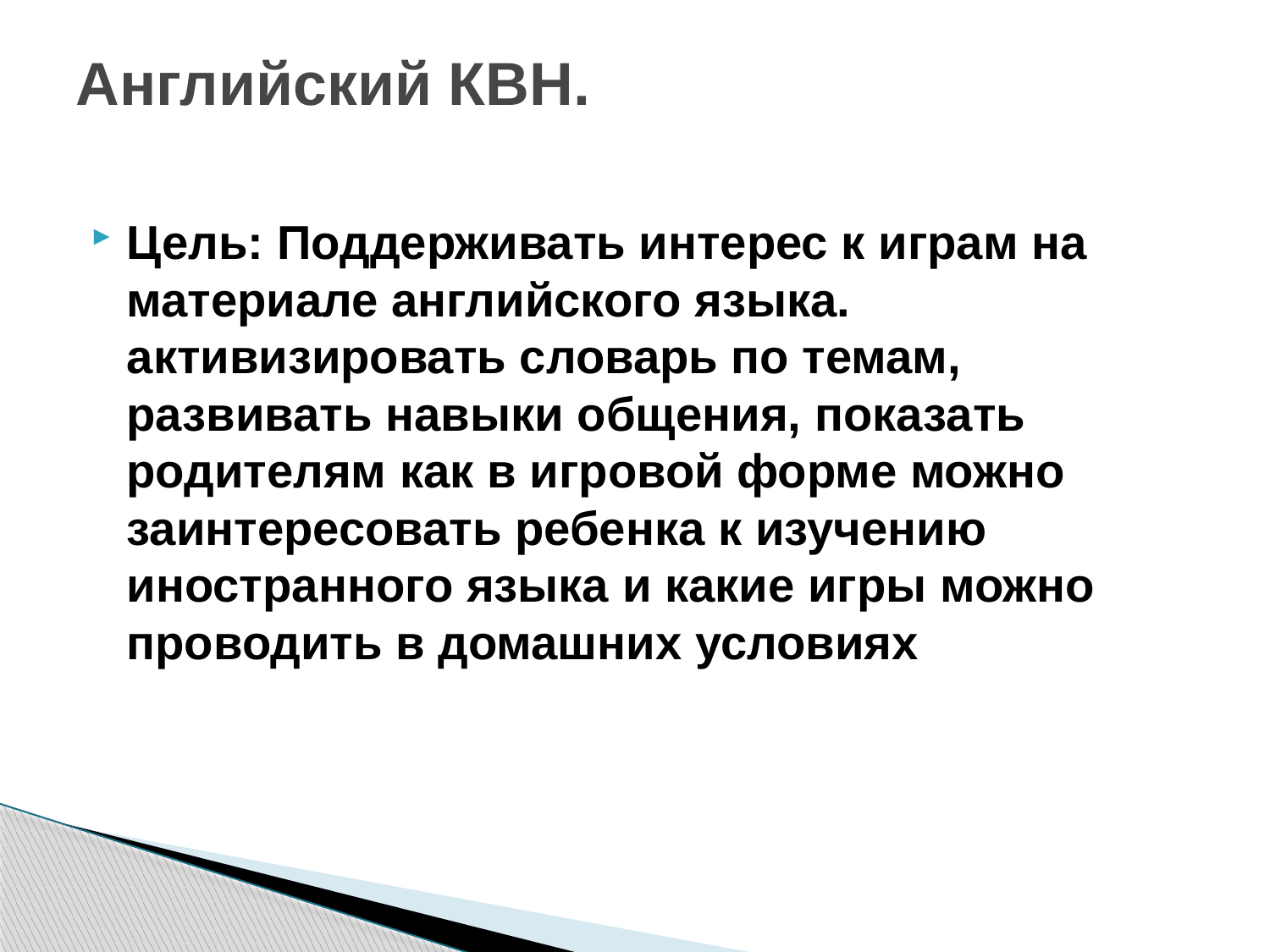

# Английский КВН.
Цель: Поддерживать интерес к играм на материале английского языка. активизировать словарь по темам, развивать навыки общения, показать родителям как в игровой форме можно заинтересовать ребенка к изучению иностранного языка и какие игры можно проводить в домашних условиях